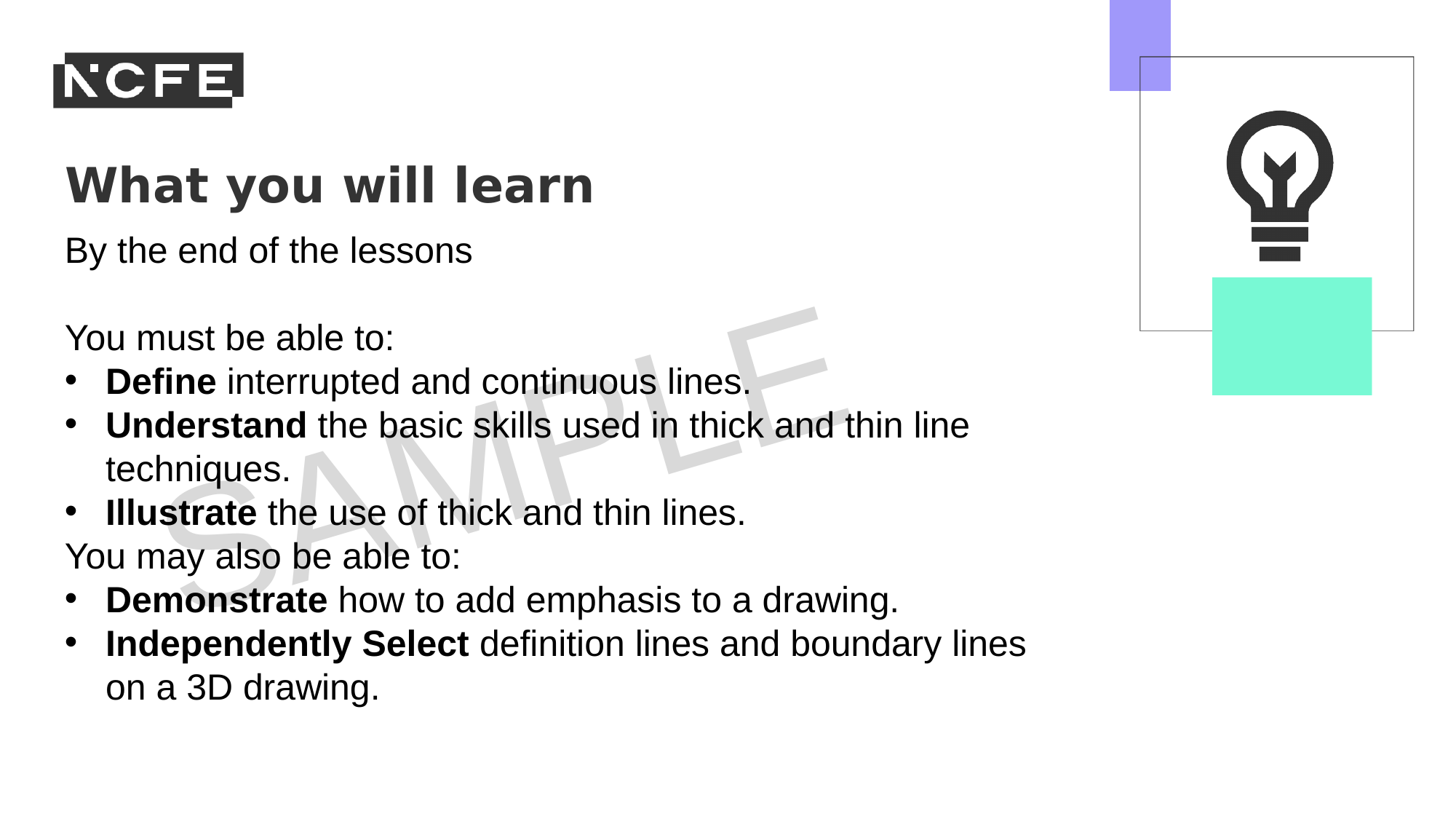

By the end of the lessons

You must be able to:
Define interrupted and continuous lines.
Understand the basic skills used in thick and thin line techniques.
Illustrate the use of thick and thin lines.
You may also be able to:
Demonstrate how to add emphasis to a drawing.
Independently Select definition lines and boundary lines on a 3D drawing.